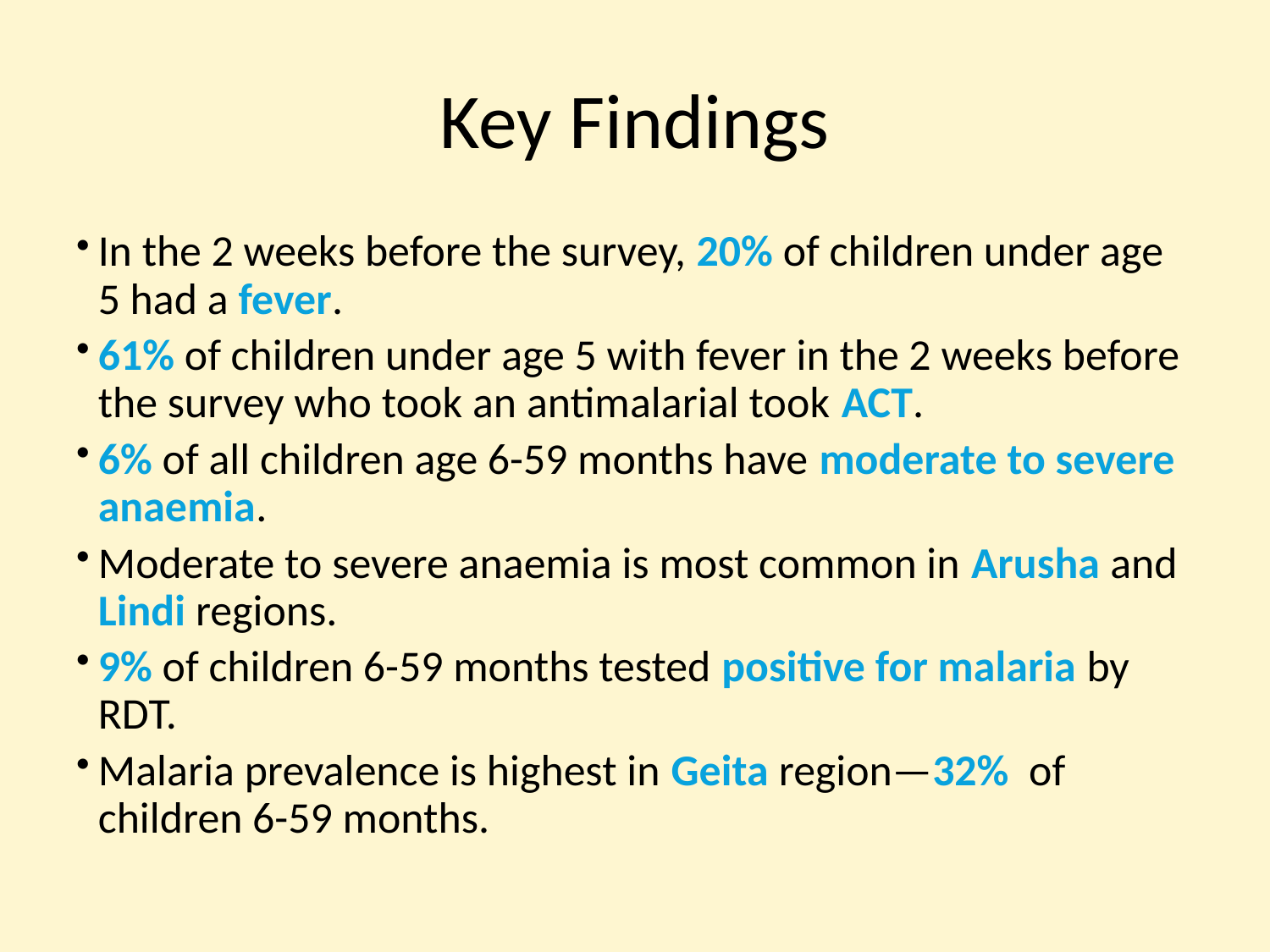

# Key Findings
In the 2 weeks before the survey, 20% of children under age 5 had a fever.
61% of children under age 5 with fever in the 2 weeks before the survey who took an antimalarial took ACT.
6% of all children age 6-59 months have moderate to severe anaemia.
Moderate to severe anaemia is most common in Arusha and Lindi regions.
9% of children 6-59 months tested positive for malaria by RDT.
Malaria prevalence is highest in Geita region—32%  of children 6-59 months.